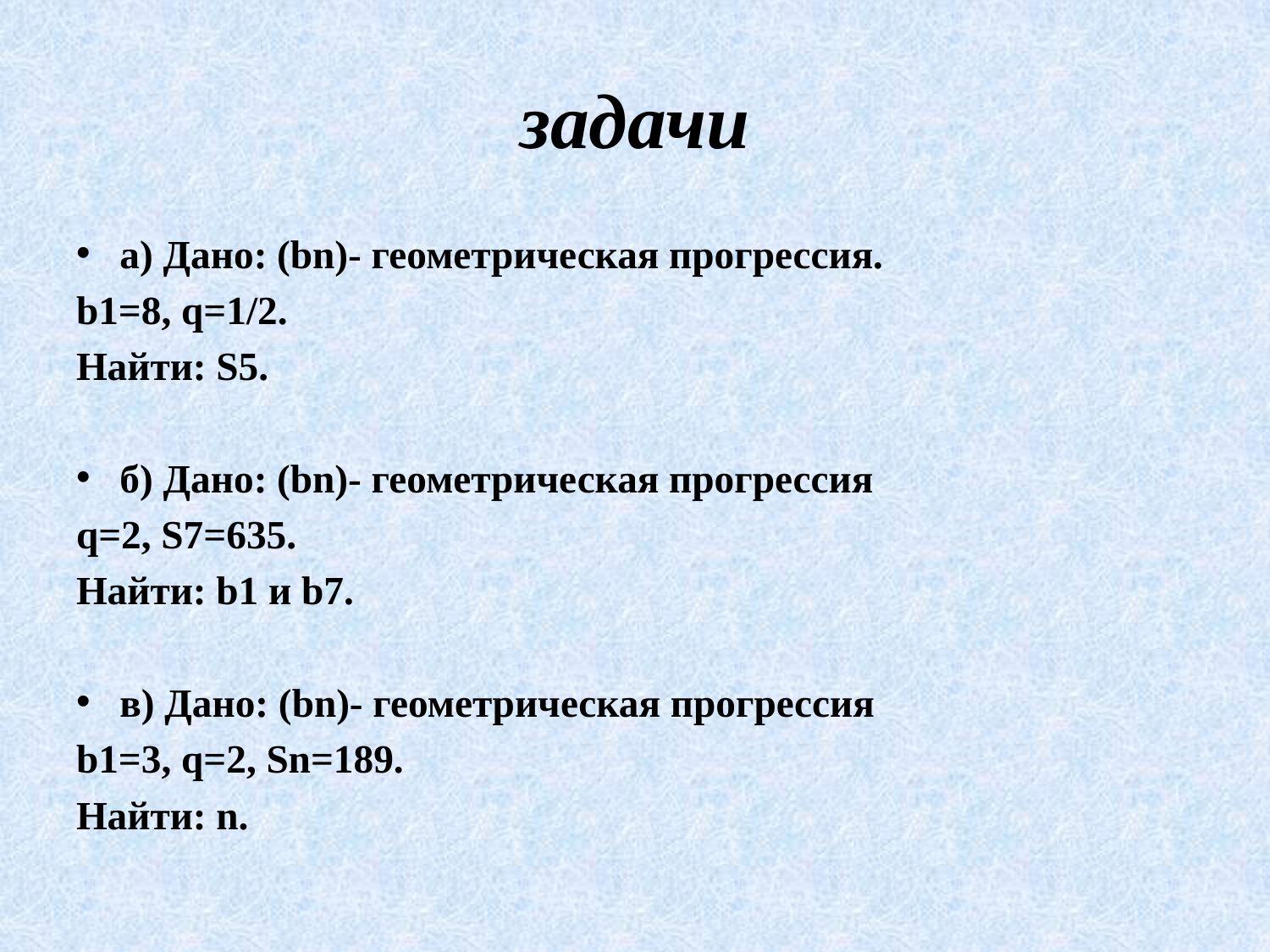

# задачи
а) Дано: (bn)- геометрическая прогрессия.
b1=8, q=1/2.
Найти: S5.

б) Дано: (bn)- геометрическая прогрессия
q=2, S7=635.
Найти: b1 и b7.

в) Дано: (bn)- геометрическая прогрессия
b1=3, q=2, Sn=189.
Найти: n.